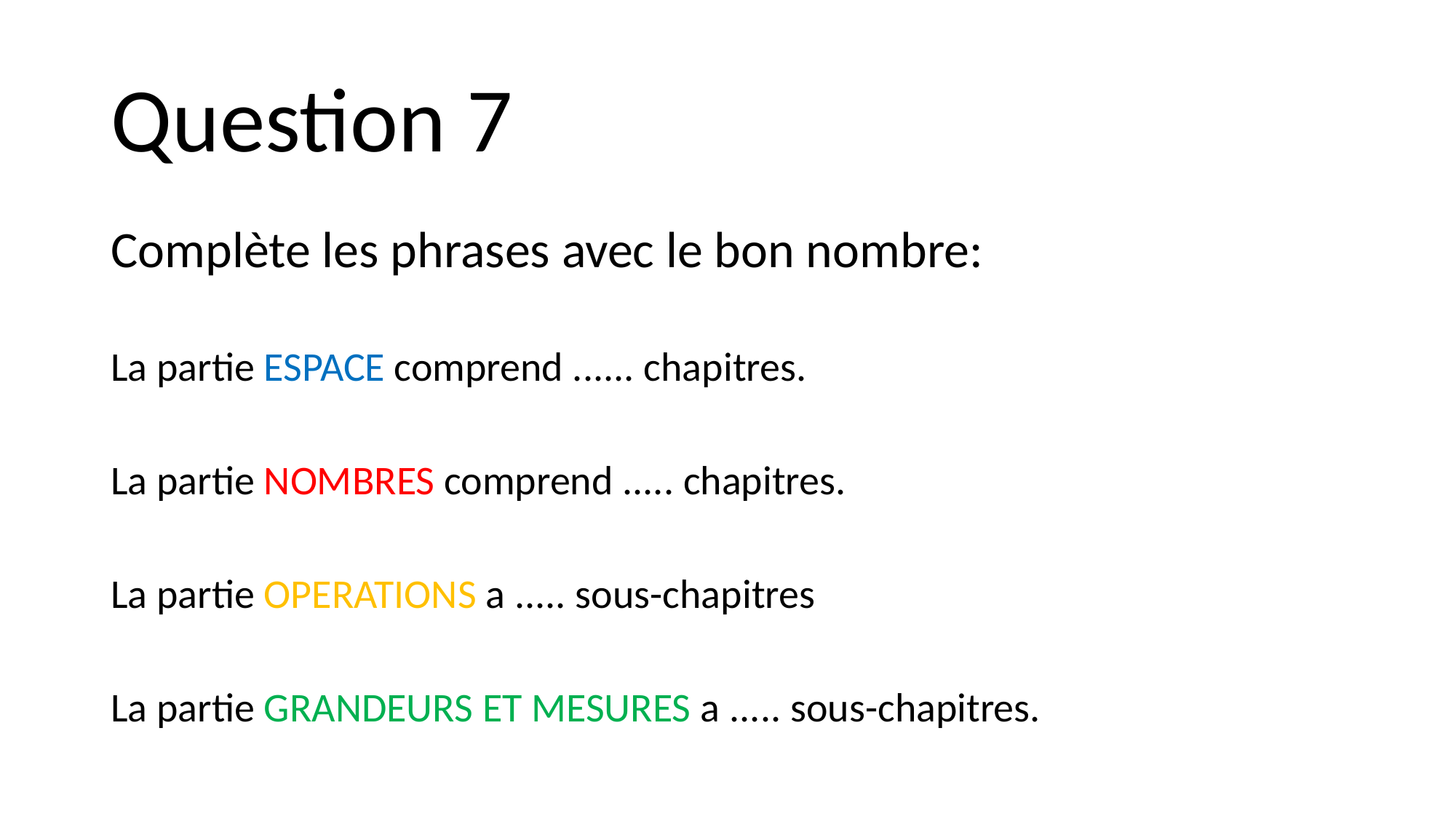

# Question 7
Complète les phrases avec le bon nombre:
La partie ESPACE comprend ...... chapitres.

La partie NOMBRES comprend ..... chapitres.

La partie OPERATIONS a ..... sous-chapitres

La partie GRANDEURS ET MESURES a ..... sous-chapitres.